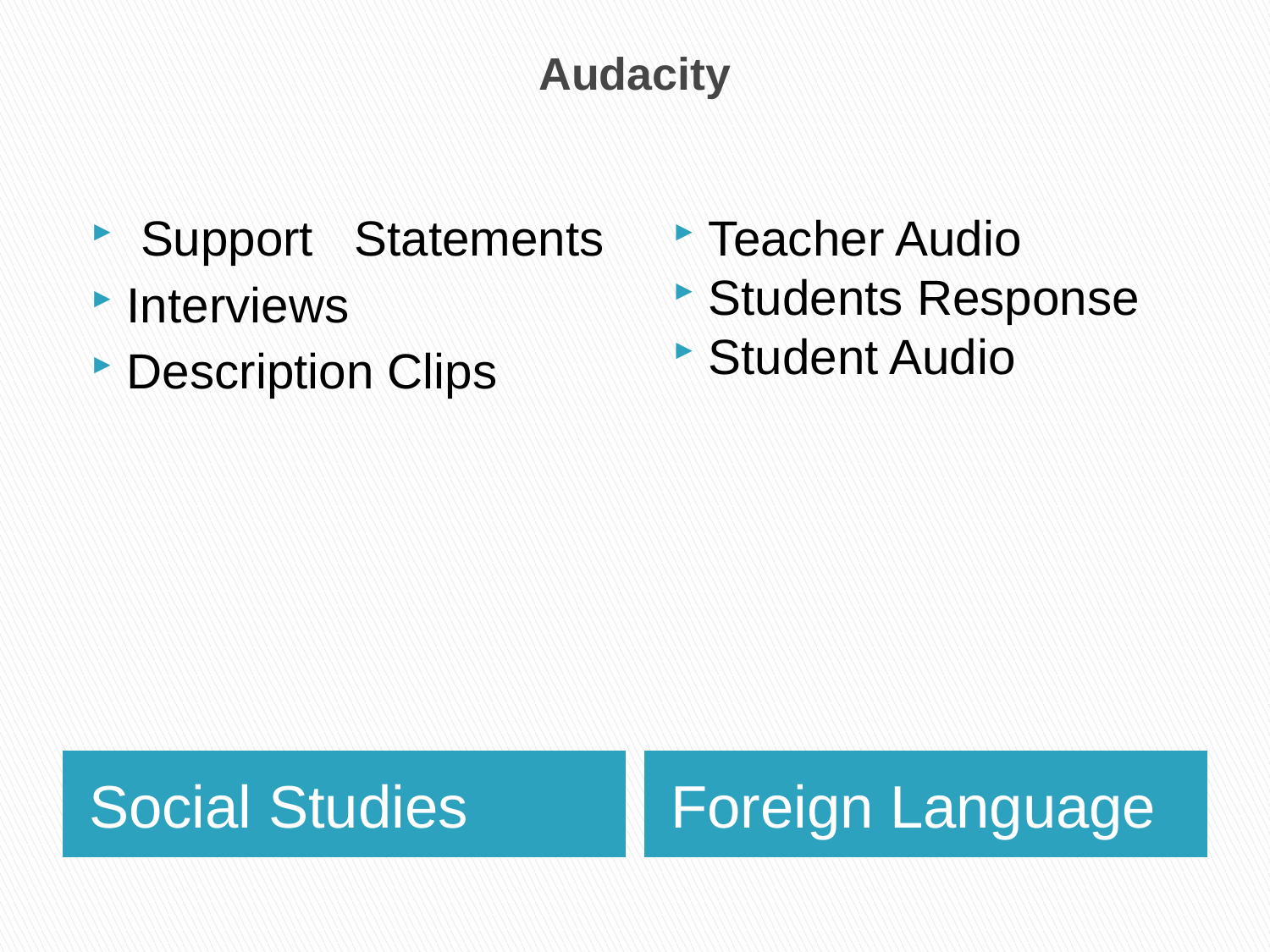

# Audacity
 Support   Statements
Interviews
Description Clips
Teacher Audio
Students Response
Student Audio
Social Studies
Foreign Language